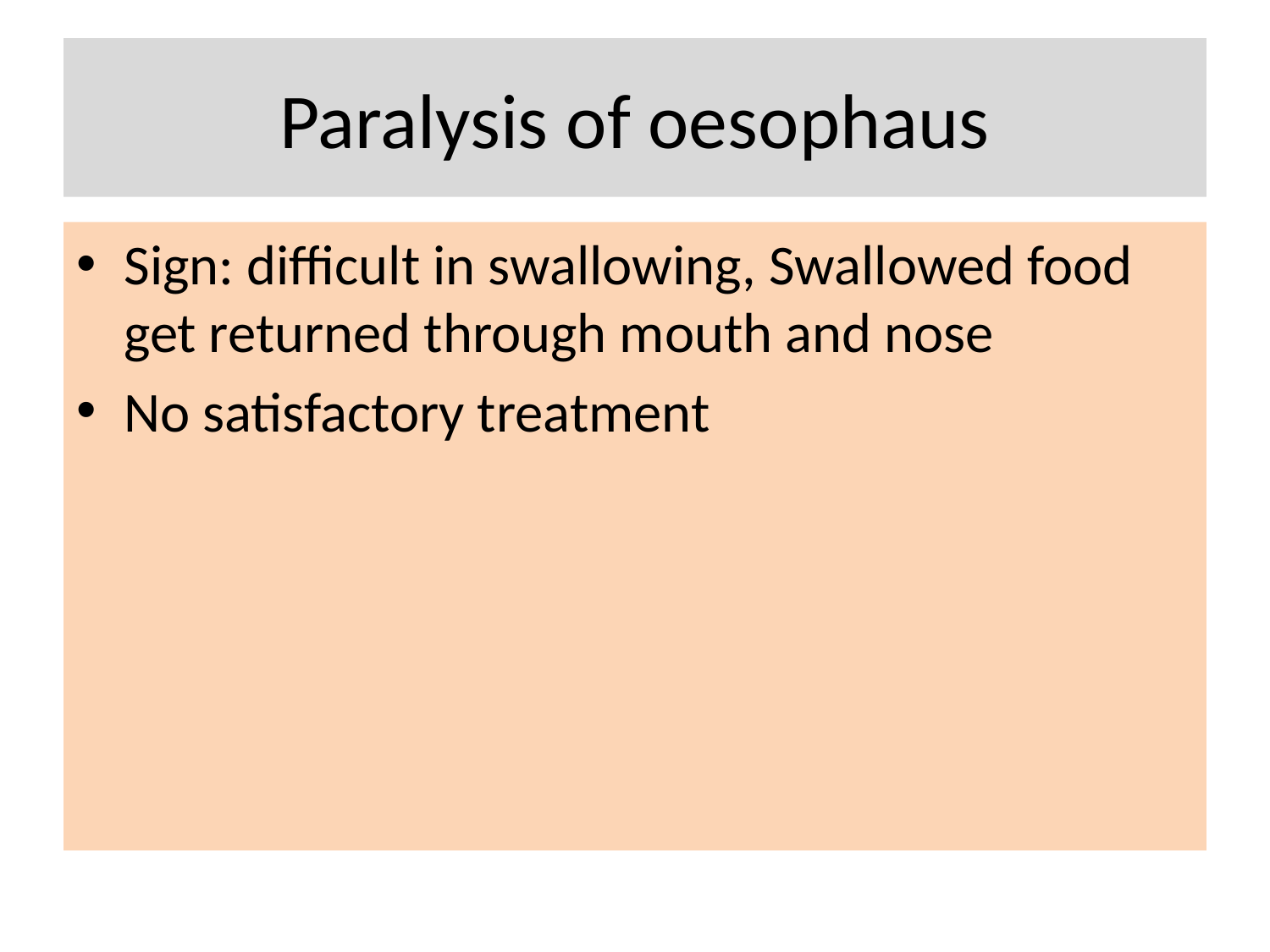

# Paralysis of oesophaus
Sign: difficult in swallowing, Swallowed food get returned through mouth and nose
No satisfactory treatment